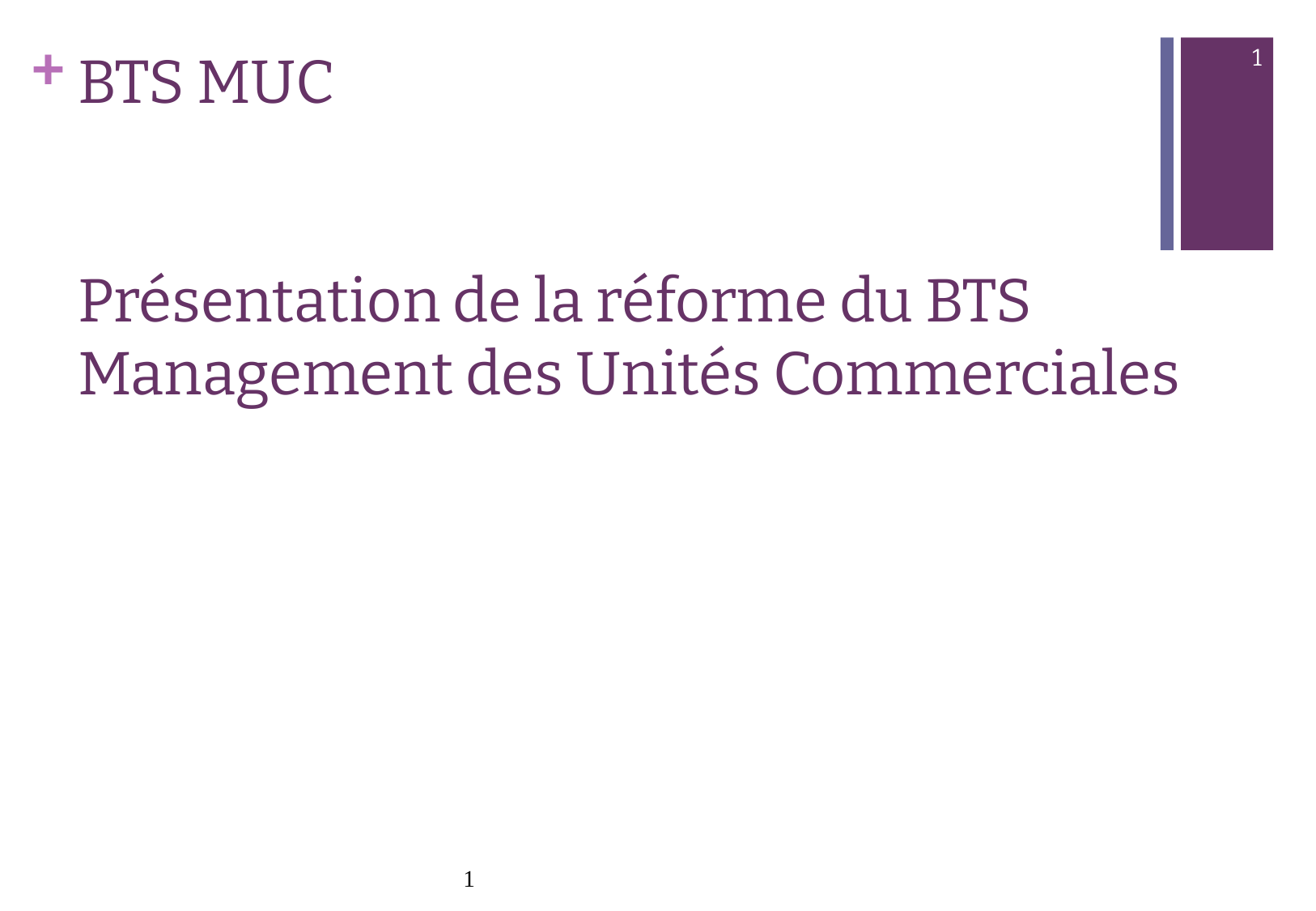

1
# BTS MUC Présentation de la réforme du BTS Management des Unités Commerciales
1